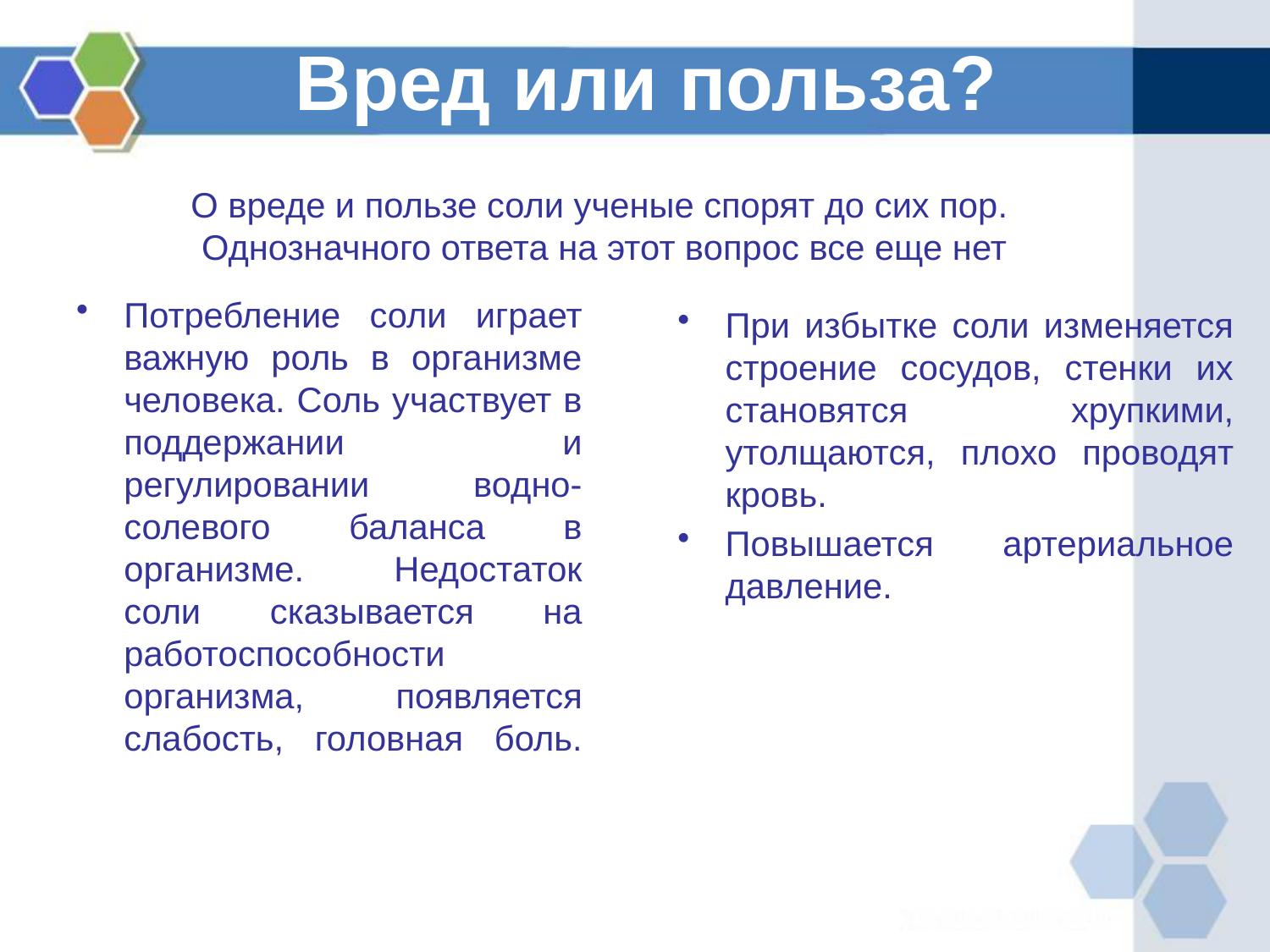

# Вред или польза?
О вреде и пользе соли ученые спорят до сих пор.
Однозначного ответа на этот вопрос все еще нет
Потребление соли играет важную роль в организме человека. Соль участвует в поддержании и регулировании водно-солевого баланса в организме. Недостаток соли сказывается на работоспособности организма, появляется слабость, головная боль.
При избытке соли изменяется строение сосудов, стенки их становятся хрупкими, утолщаются, плохо проводят кровь.
Повышается артериальное давление.